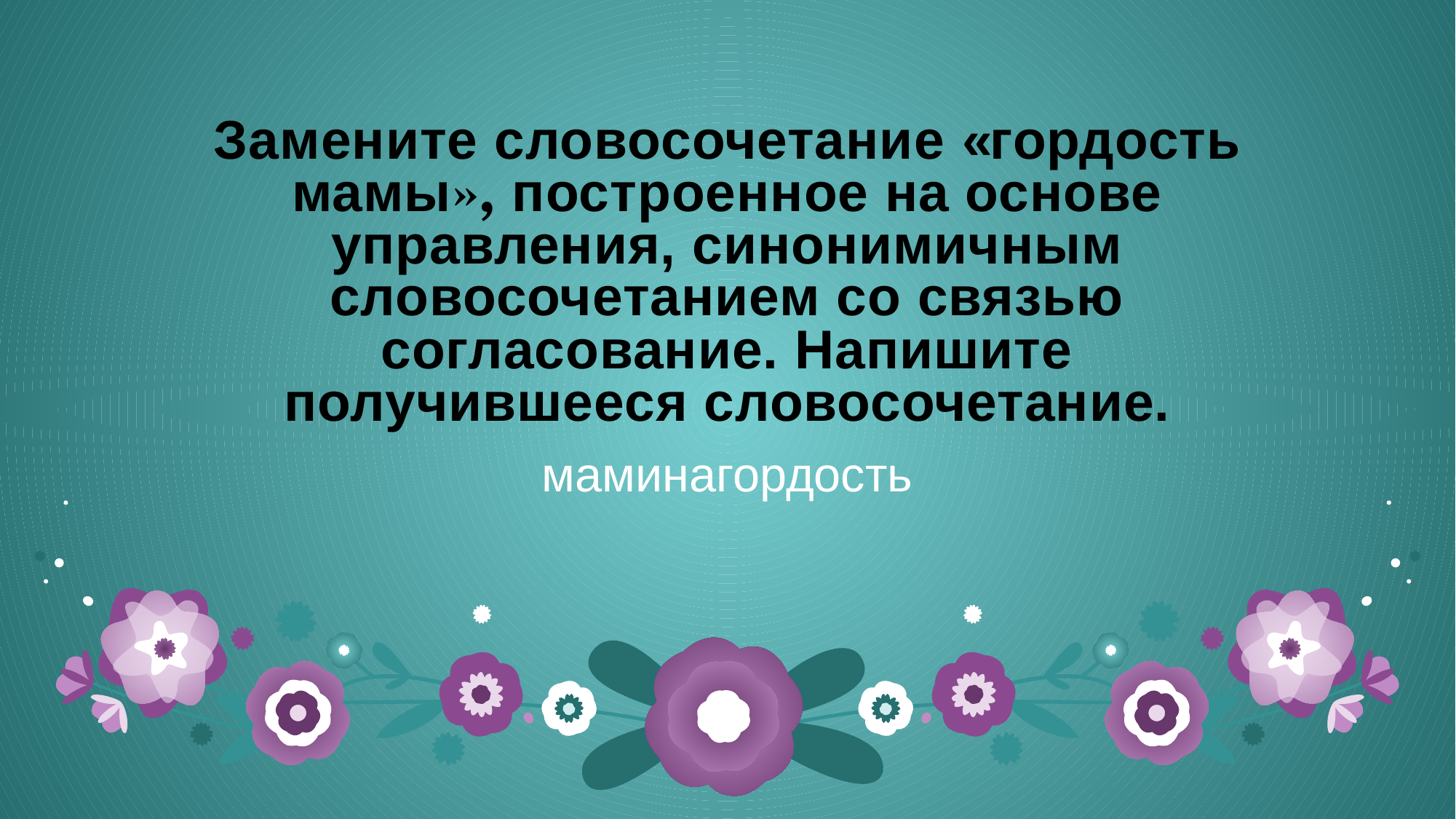

# Замените словосочетание «гордость мамы», построенное на основе управления, синонимичным словосочетанием со связью согласование. Напишите получившееся словосочетание.
маминагордость